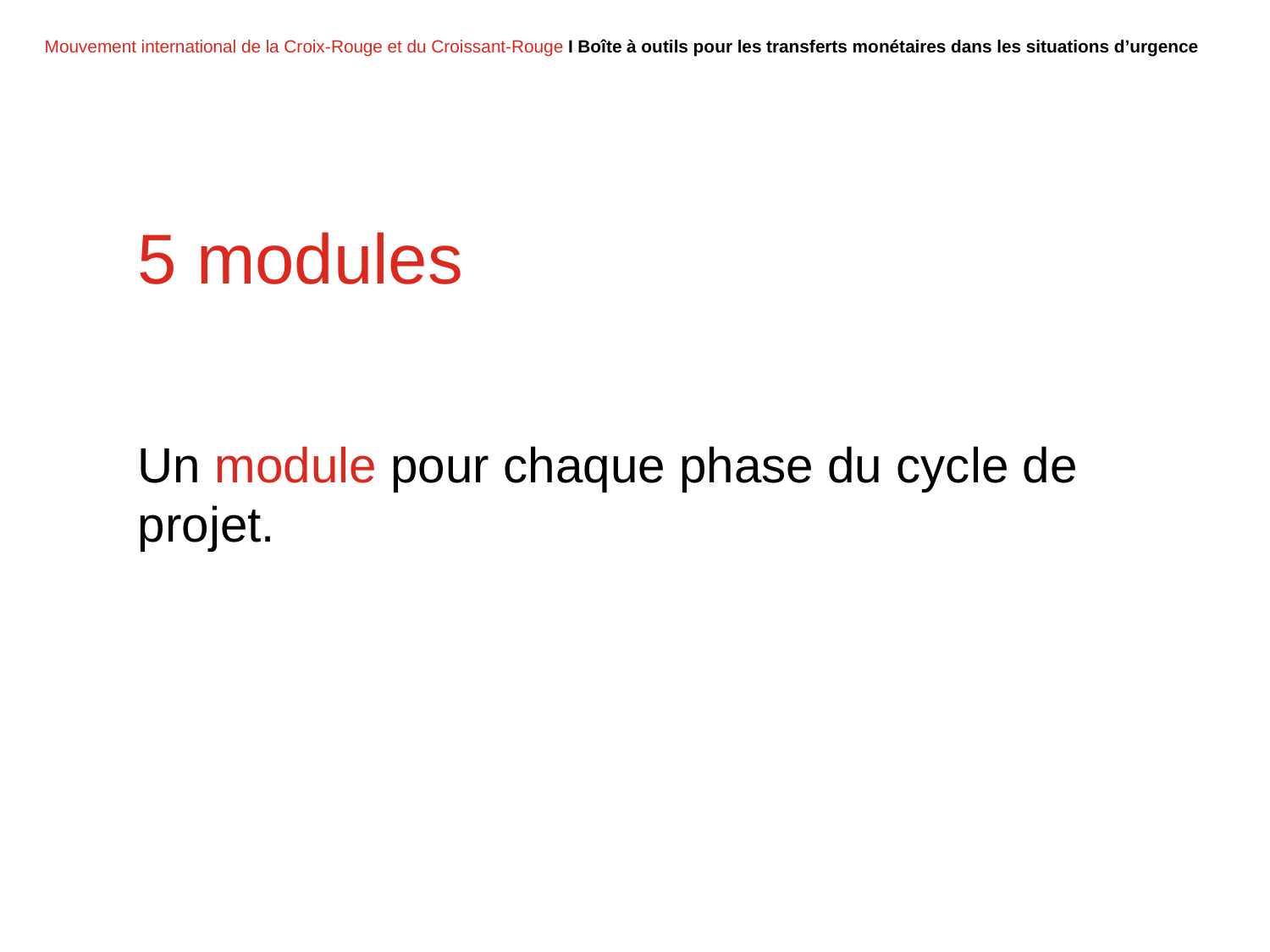

# 5 modules Un module pour chaque phase du cycle de projet.